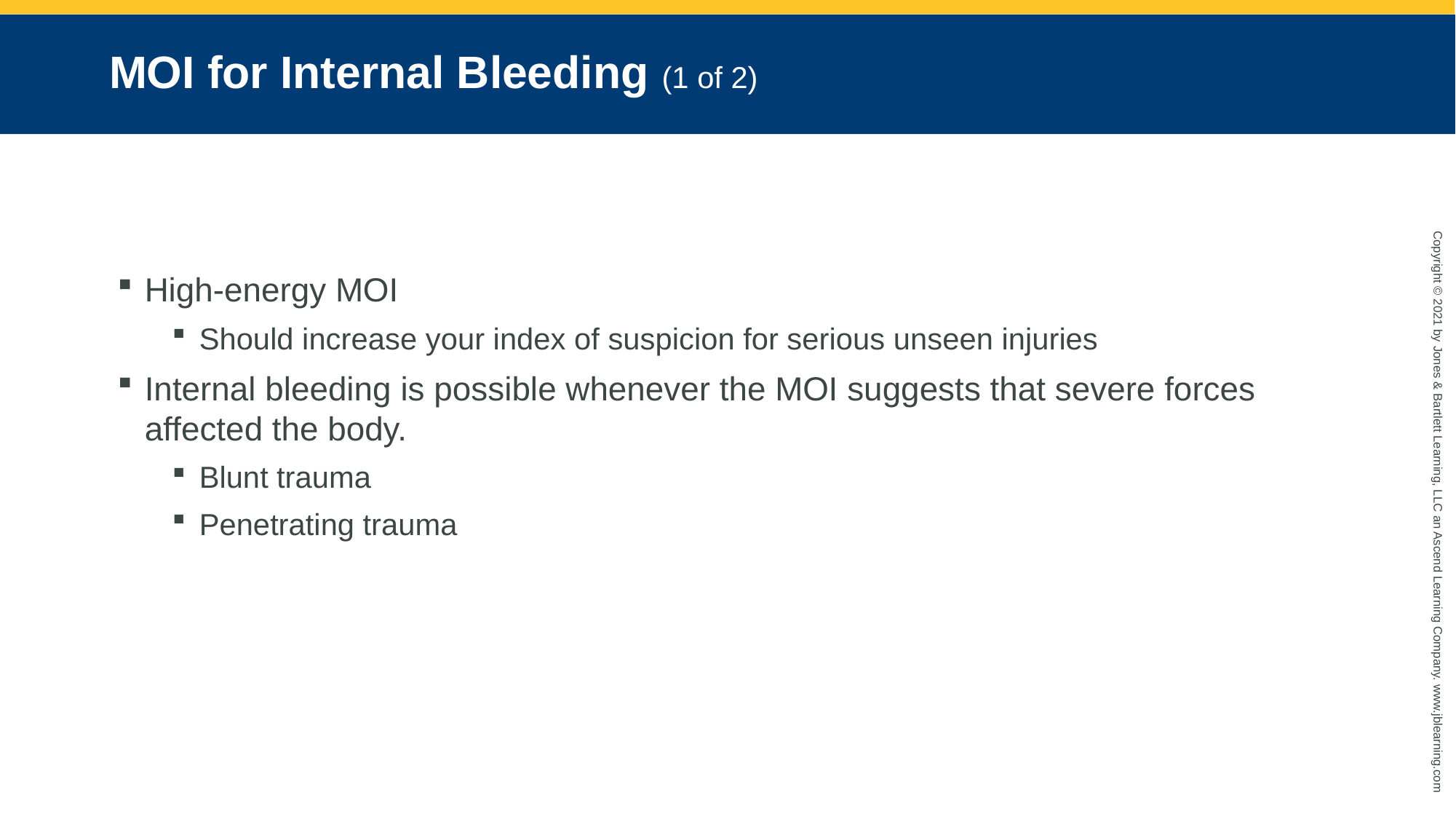

# MOI for Internal Bleeding (1 of 2)
High-energy MOI
Should increase your index of suspicion for serious unseen injuries
Internal bleeding is possible whenever the MOI suggests that severe forces affected the body.
Blunt trauma
Penetrating trauma